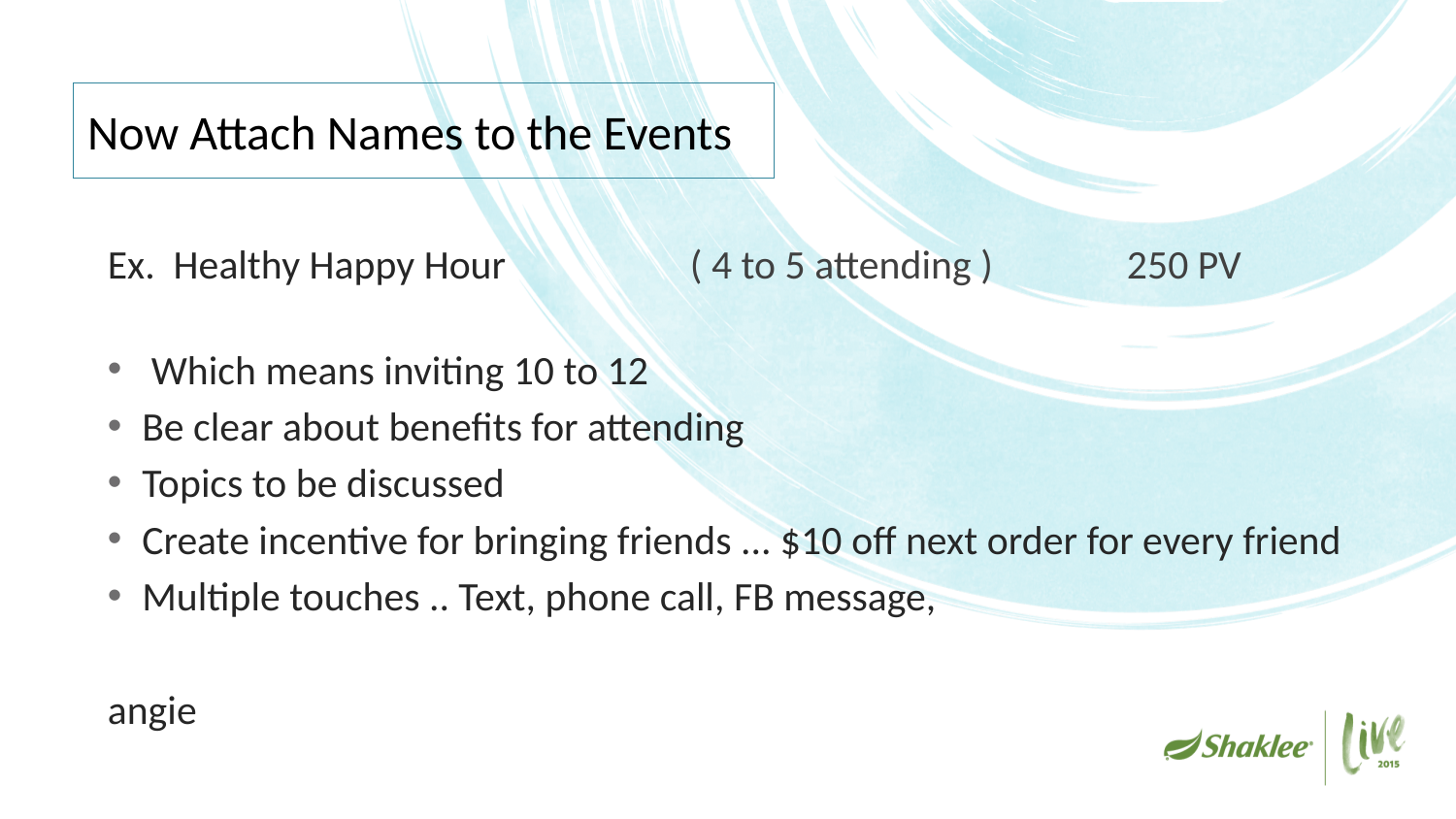

# Now Attach Names to the Events
Ex.  Healthy Happy Hour	  	( 4 to 5 attending )	250 PV
 Which means inviting 10 to 12
Be clear about benefits for attending
Topics to be discussed
Create incentive for bringing friends ... $10 off next order for every friend
Multiple touches .. Text, phone call, FB message,

angie